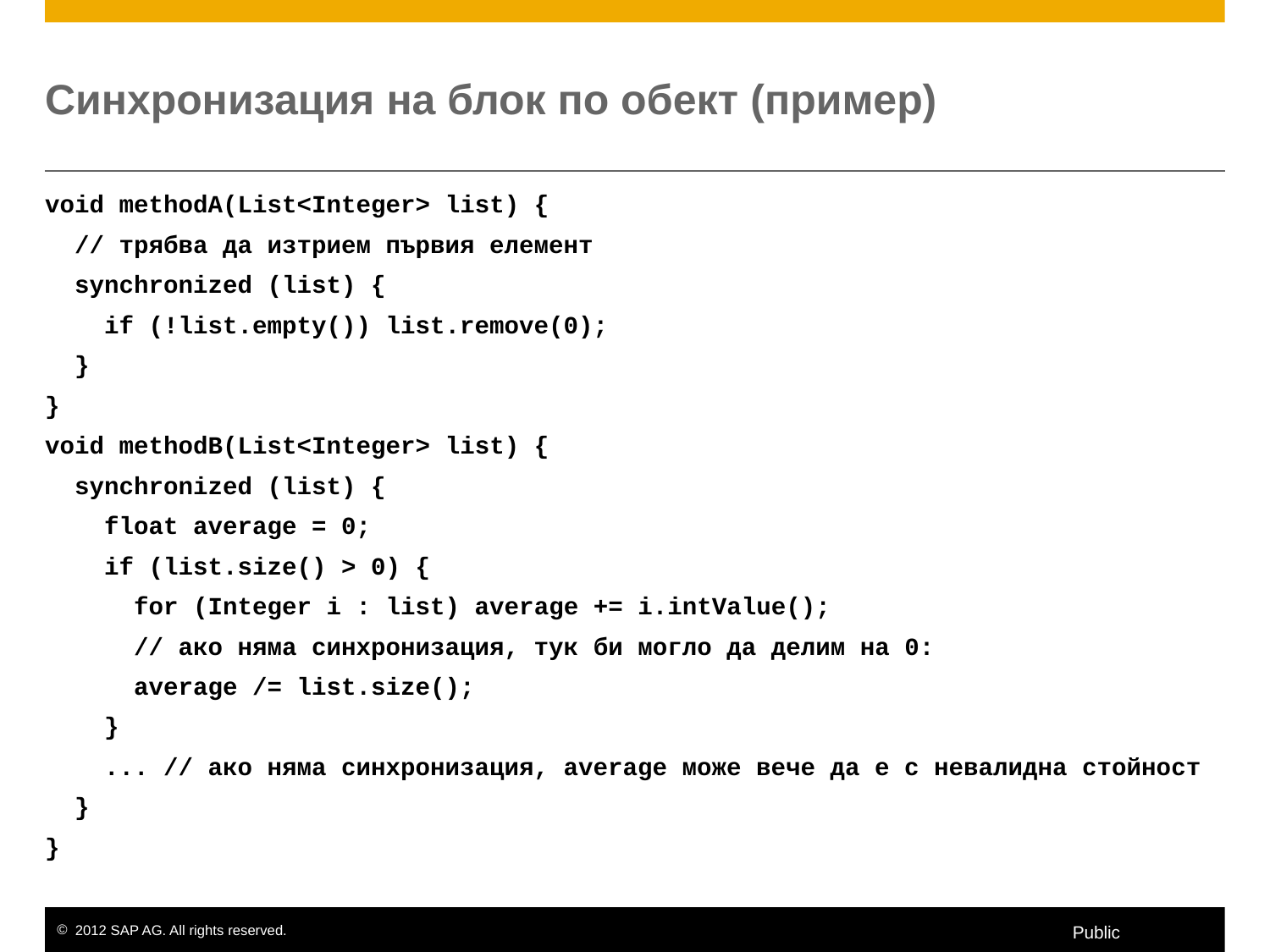

# Синхронизация на блок по обект (пример)
void methodA(List<Integer> list) {
  // трябва да изтрием първия елемент
  synchronized (list) {
    if (!list.empty()) list.remove(0);
  }
}
void methodB(List<Integer> list) {
  synchronized (list) {
    float average = 0;
    if (list.size() > 0) {
      for (Integer i : list) average += i.intValue();
      // ако няма синхронизация, тук би могло да делим на 0:
      average /= list.size();
    }
    ... // ако няма синхронизация, average може вече да е с невалидна стойност
  }
}